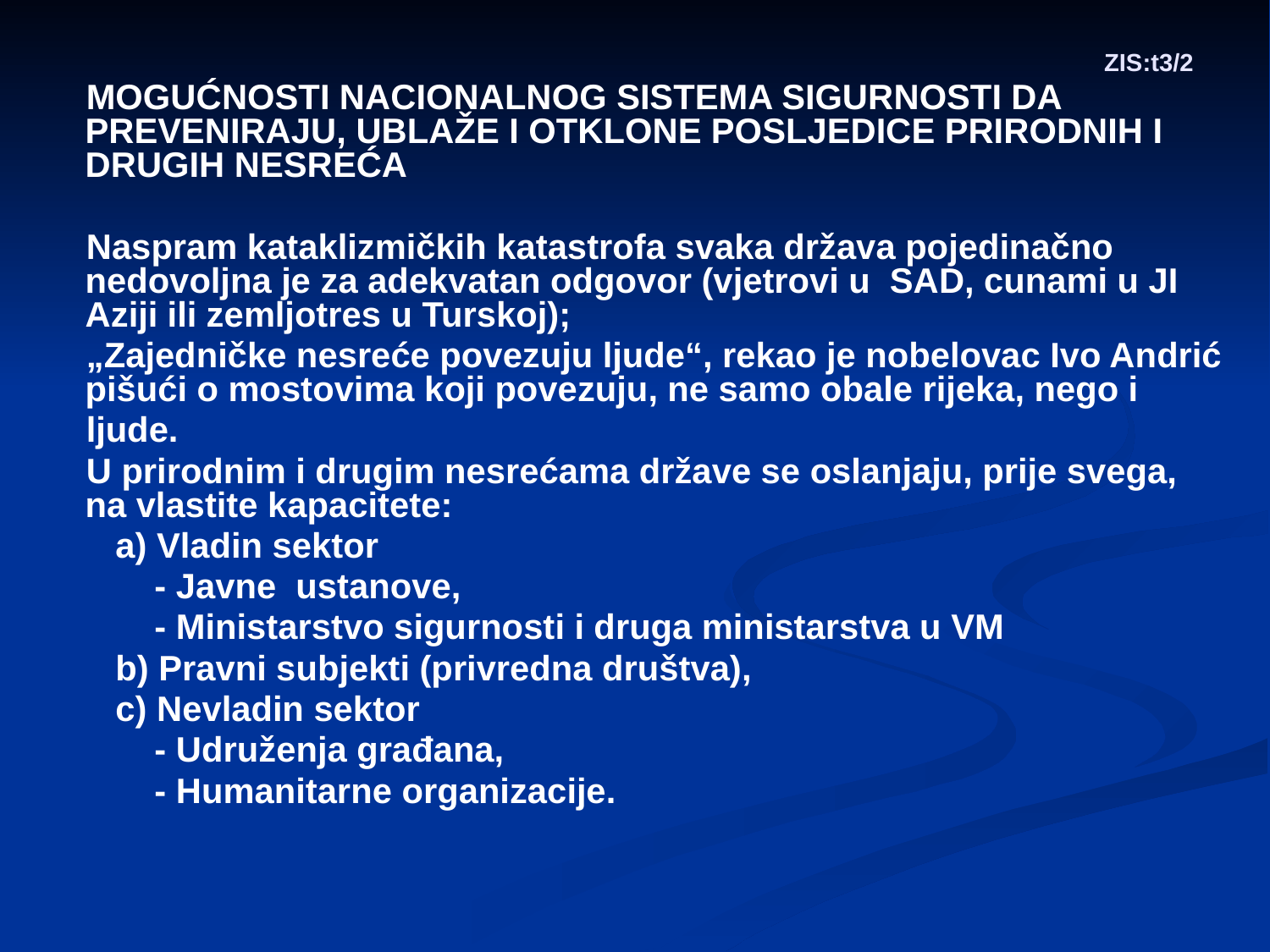

# ZIS:t3/2
     MOGUĆNOSTI NACIONALNOG SISTEMA SIGURNOSTI DA PREVENIRAJU, UBLAŽE I OTKLONE POSLJEDICE PRIRODNIH I DRUGIH NESREĆA

     Naspram kataklizmičkih katastrofa svaka država pojedinačno nedovoljna je za adekvatan odgovor (vjetrovi u  SAD, cunami u JI Aziji ili zemljotres u Turskoj);
     „Zajedničke nesreće povezuju ljude“, rekao je nobelovac Ivo Andrić pišući o mostovima koji povezuju, ne samo obale rijeka, nego i
     ljude.
     U prirodnim i drugim nesrećama države se oslanjaju, prije svega, na vlastite kapacitete:
        a) Vladin sektor
            - Javne  ustanove,
            - Ministarstvo sigurnosti i druga ministarstva u VM
        b) Pravni subjekti (privredna društva),
        c) Nevladin sektor
            - Udruženja građana,
            - Humanitarne organizacije.